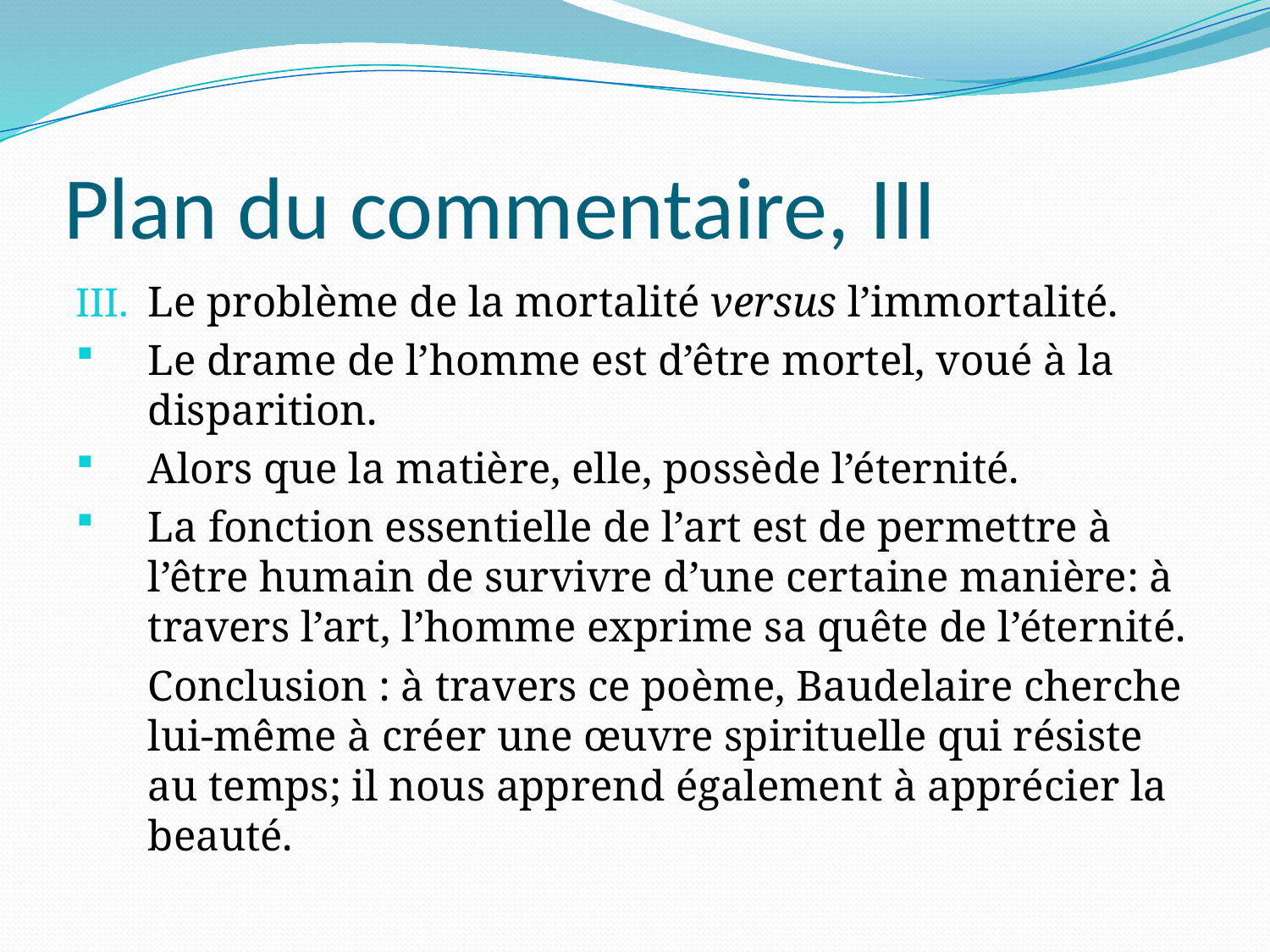

# Plan du commentaire, III
Le problème de la mortalité versus l’immortalité.
Le drame de l’homme est d’être mortel, voué à la disparition.
Alors que la matière, elle, possède l’éternité.
La fonction essentielle de l’art est de permettre à l’être humain de survivre d’une certaine manière: à travers l’art, l’homme exprime sa quête de l’éternité.
	Conclusion : à travers ce poème, Baudelaire cherche lui-même à créer une œuvre spirituelle qui résiste au temps; il nous apprend également à apprécier la beauté.